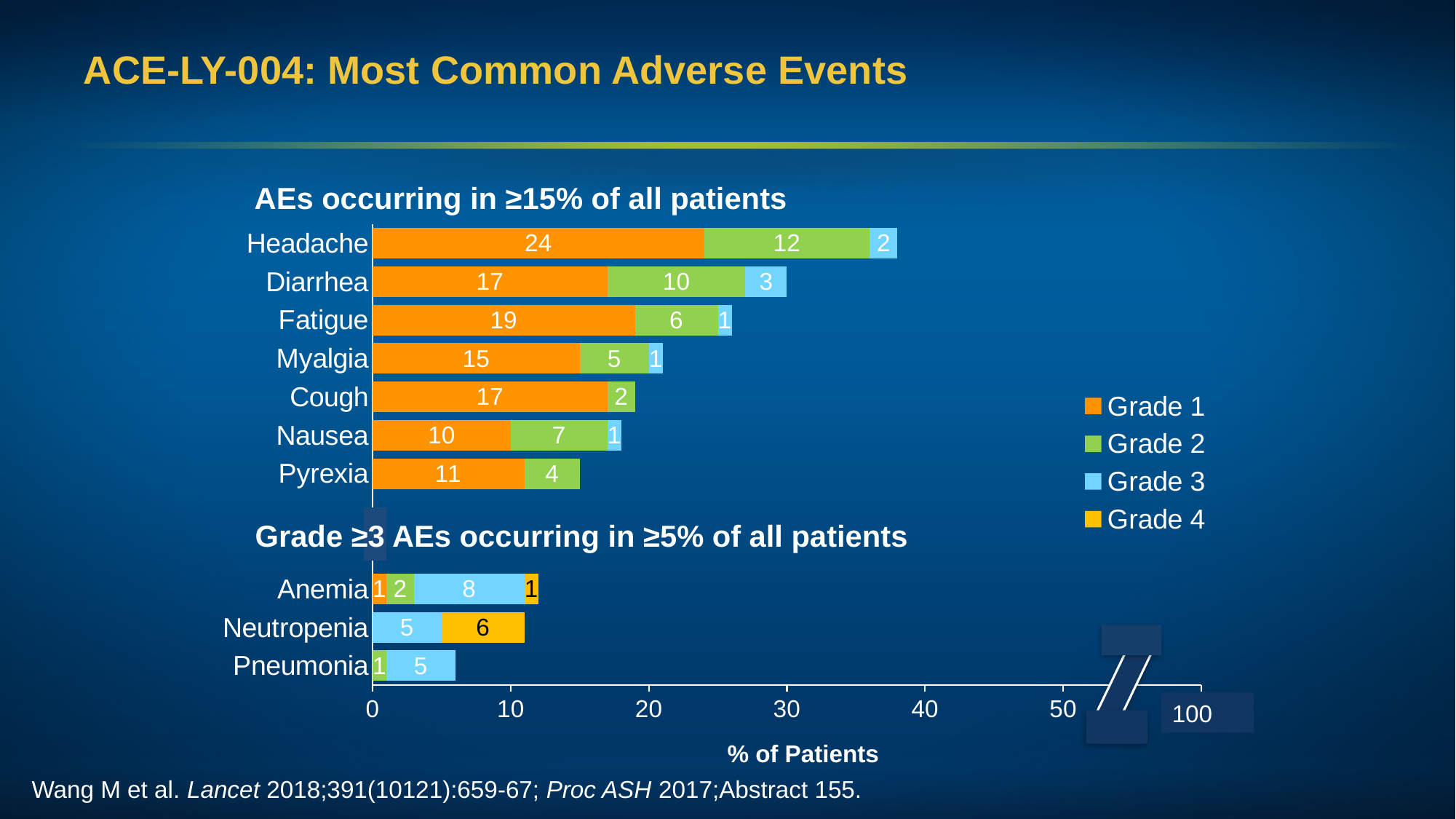

# ACE-LY-004: Most Common Adverse Events
AEs occurring in ≥15% of all patients

### Chart

| Category | Grade 1 | Grade 2 | Grade 3 | Grade 4 |
|---|---|---|---|---|
| Pneumonia | 0.0 | 1.0 | 5.0 | 0.0 |
| Neutropenia | 0.0 | 0.0 | 5.0 | 6.0 |
| Anemia | 1.0 | 2.0 | 8.0 | 1.0 |
|  | None | None | None | None |
|  | None | None | None | None |
| Pyrexia | 11.0 | 4.0 | 0.0 | None |
| Nausea | 10.0 | 7.0 | 1.0 | None |
| Cough | 17.0 | 2.0 | 0.0 | None |
| Myalgia | 15.0 | 5.0 | 1.0 | None |
| Fatigue | 19.0 | 6.0 | 1.0 | None |
| Diarrhea | 17.0 | 10.0 | 3.0 | None |
| Headache | 24.0 | 12.0 | 2.0 | None |
100

Grade ≥3 AEs occurring in ≥5% of all patients

% of Patients
Wang M et al. Lancet 2018;391(10121):659-67; Proc ASH 2017;Abstract 155.